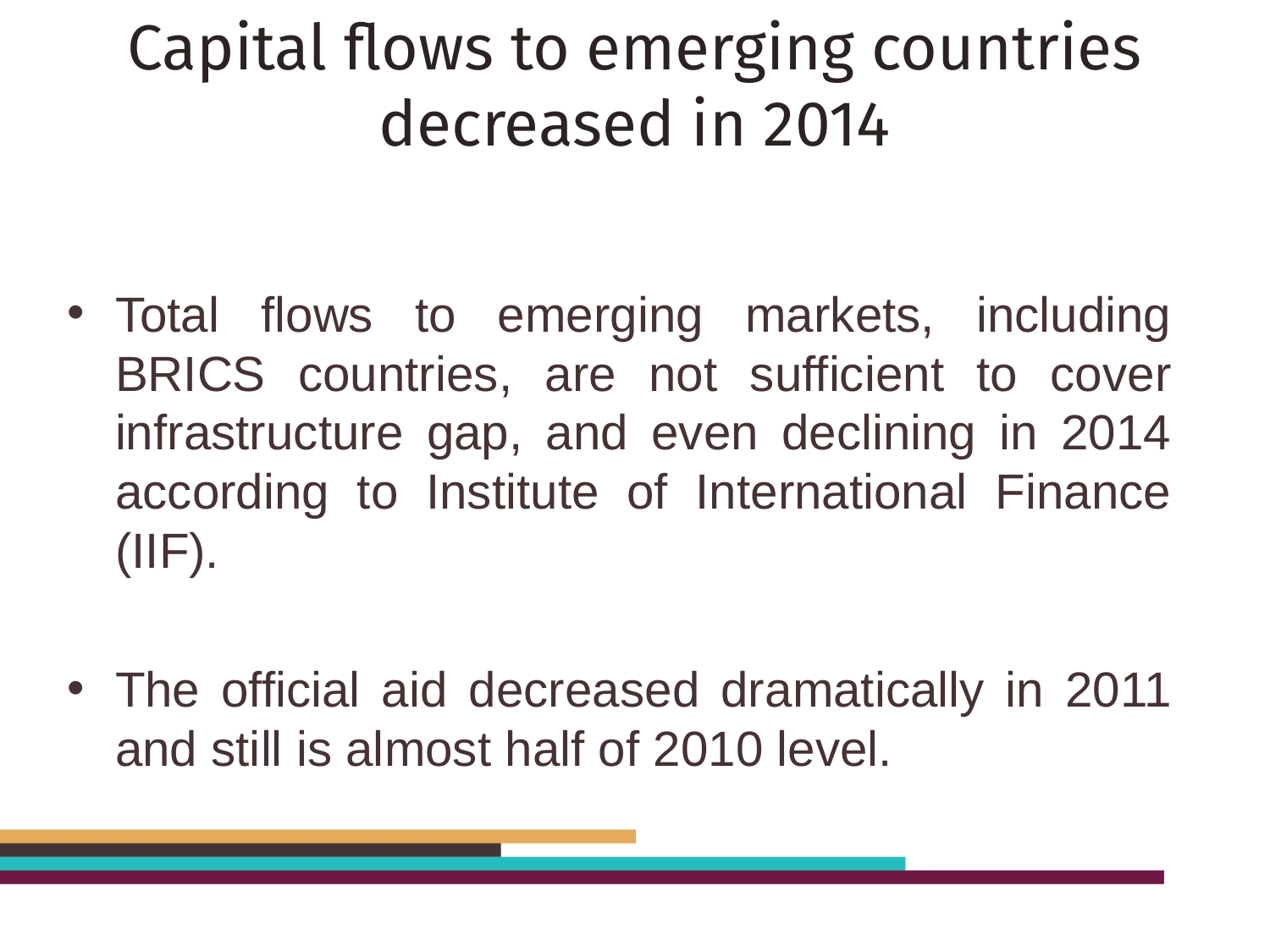

# Capital flows to emerging countries decreased in 2014
Total flows to emerging markets, including BRICS countries, are not sufficient to cover infrastructure gap, and even declining in 2014 according to Institute of International Finance (IIF).

The official aid decreased dramatically in 2011 and still is almost half of 2010 level.